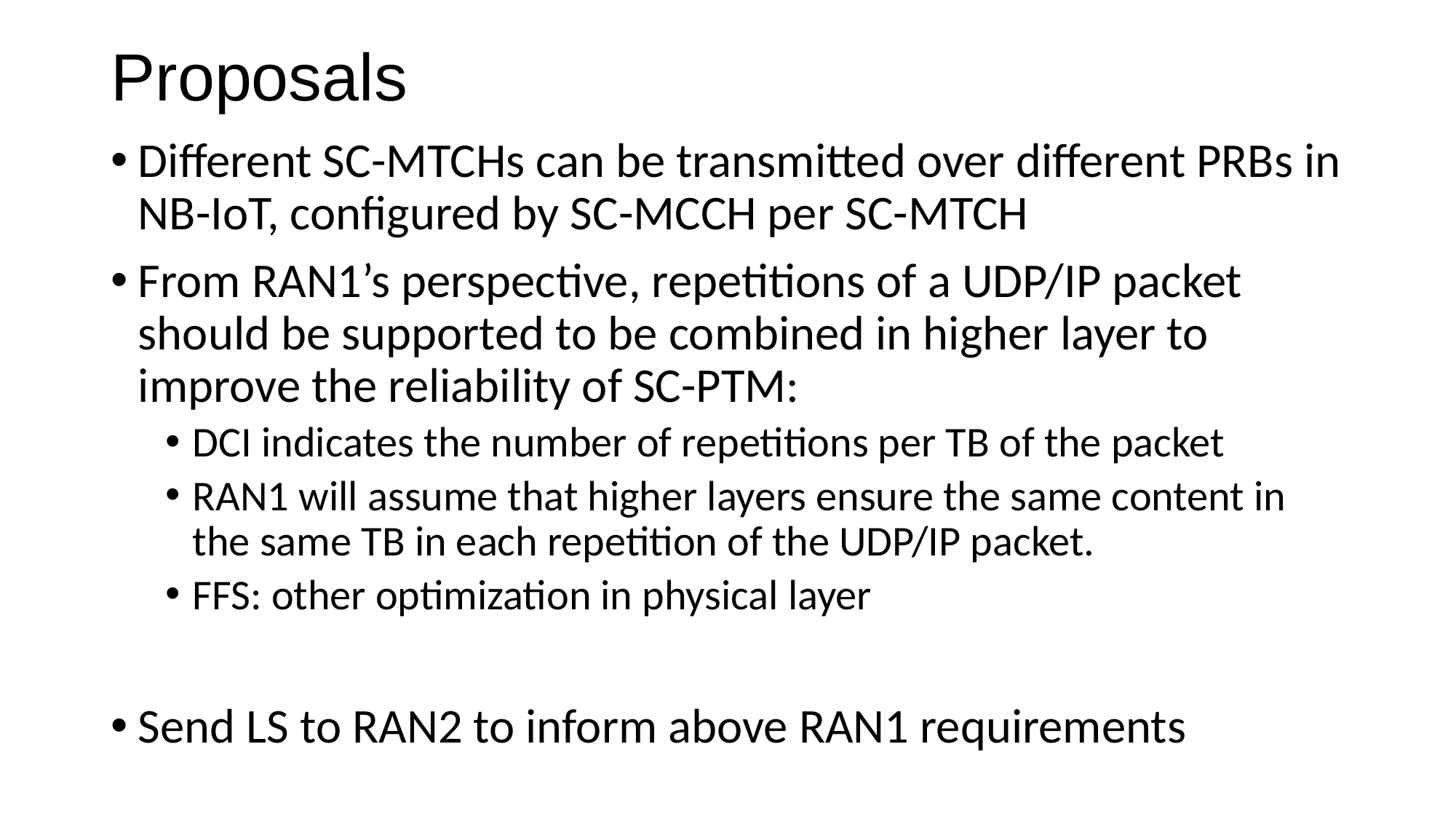

# Proposals
Different SC-MTCHs can be transmitted over different PRBs in NB-IoT, configured by SC-MCCH per SC-MTCH
From RAN1’s perspective, repetitions of a UDP/IP packet should be supported to be combined in higher layer to improve the reliability of SC-PTM:
DCI indicates the number of repetitions per TB of the packet
RAN1 will assume that higher layers ensure the same content in the same TB in each repetition of the UDP/IP packet.
FFS: other optimization in physical layer

Send LS to RAN2 to inform above RAN1 requirements